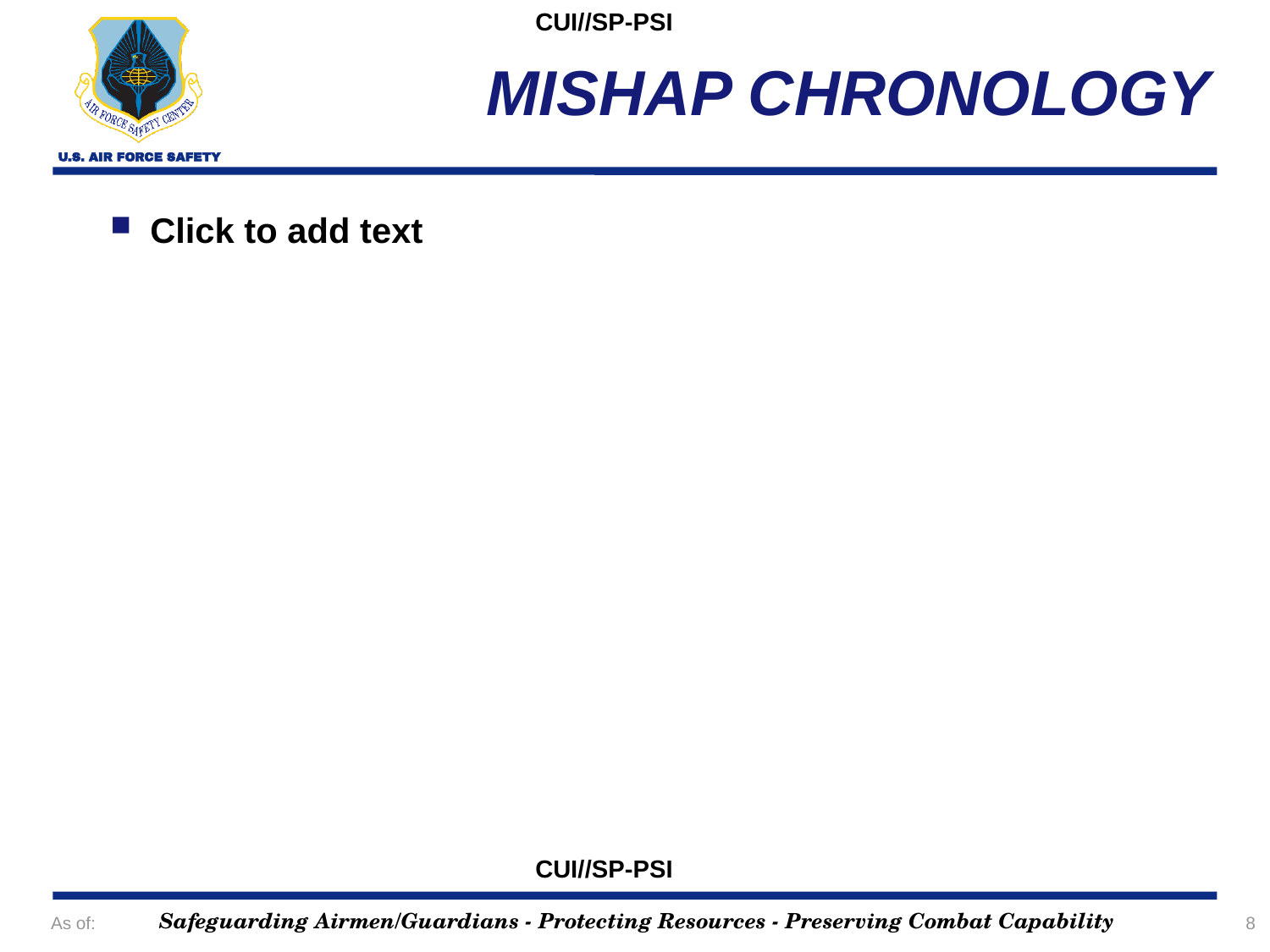

CUI//SP-PSI
# MISHAP CHRONOLOGY
Click to add text
CUI//SP-PSI
As of:
8